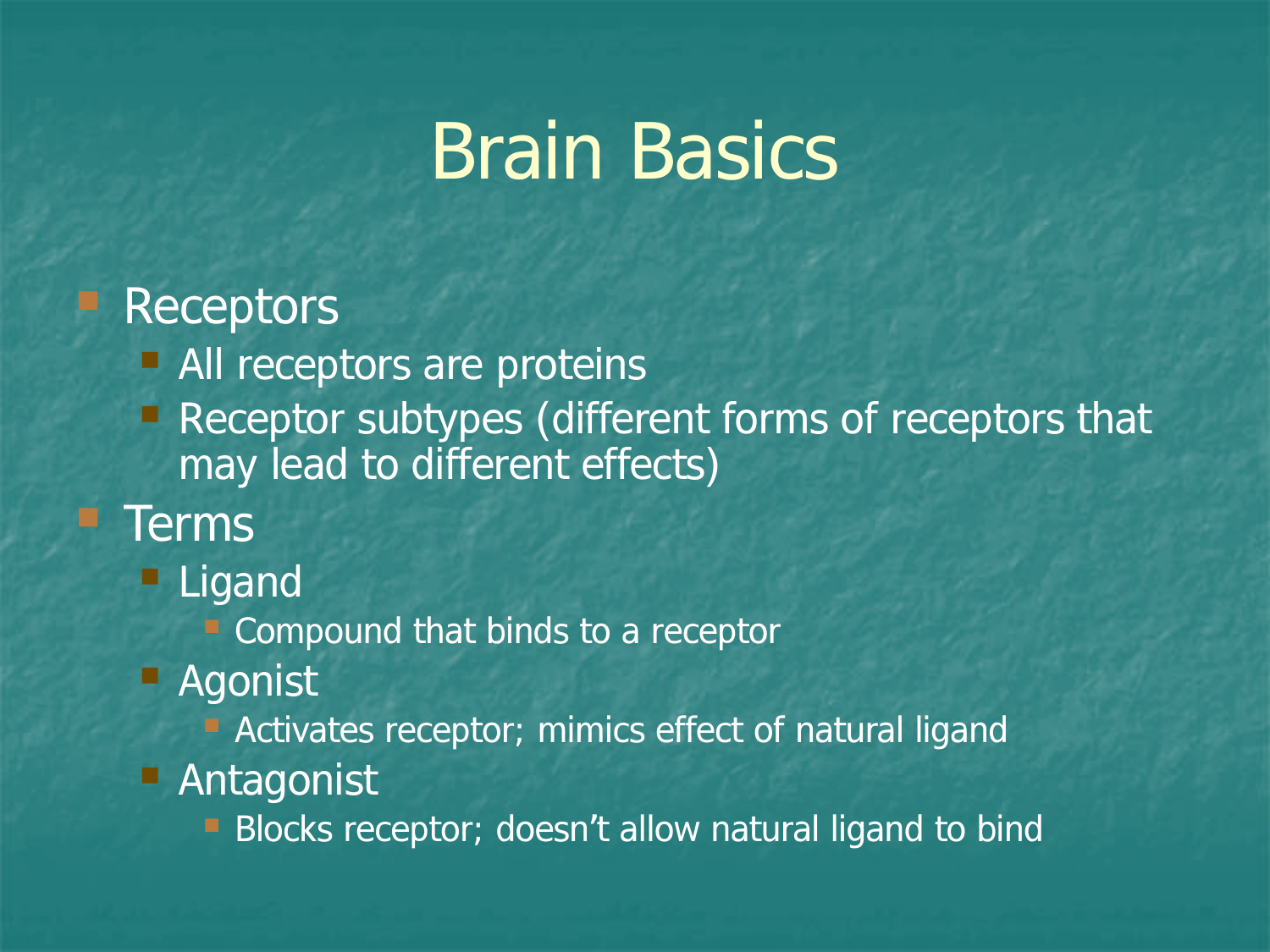

# Brain Basics
Receptors
All receptors are proteins
Receptor subtypes (different forms of receptors that may lead to different effects)
Terms
Ligand
Compound that binds to a receptor
Agonist
Activates receptor; mimics effect of natural ligand
Antagonist
Blocks receptor; doesn’t allow natural ligand to bind